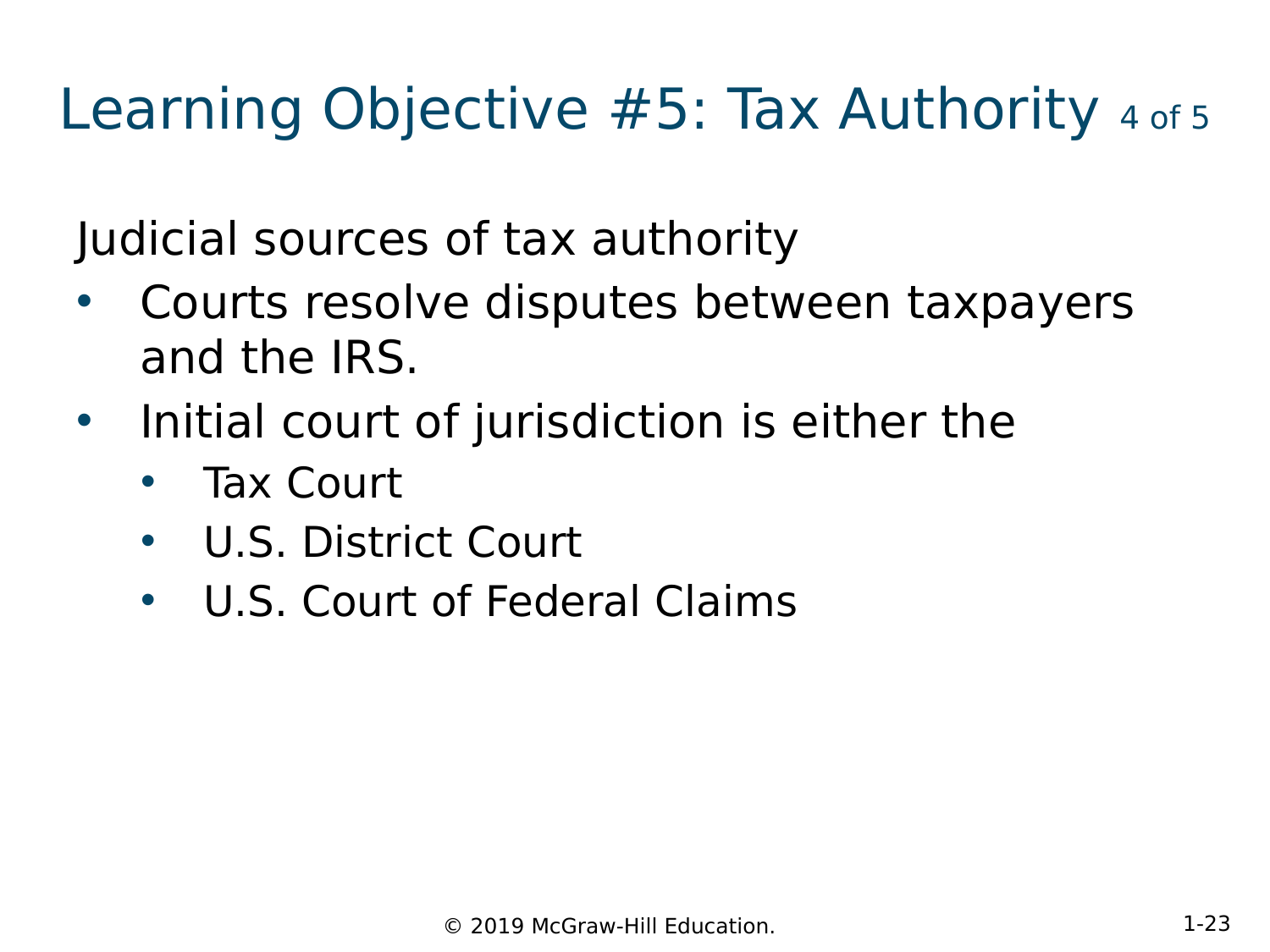

# Learning Objective #5: Tax Authority 4 of 5
Judicial sources of tax authority
Courts resolve disputes between taxpayers and the IRS.
Initial court of jurisdiction is either the
Tax Court
U.S. District Court
U.S. Court of Federal Claims